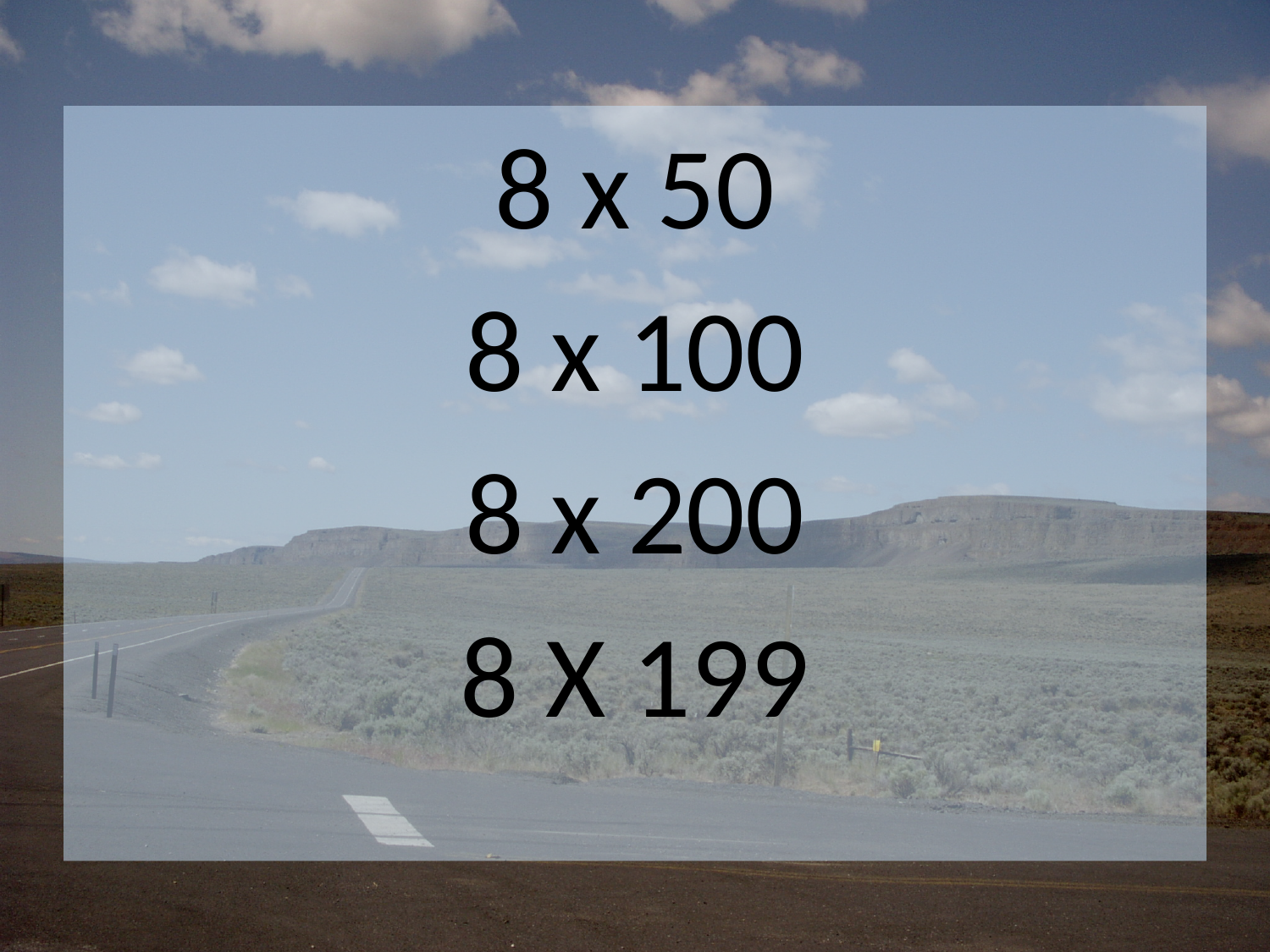

8 x 50
8 x 100
8 x 200
8 X 199